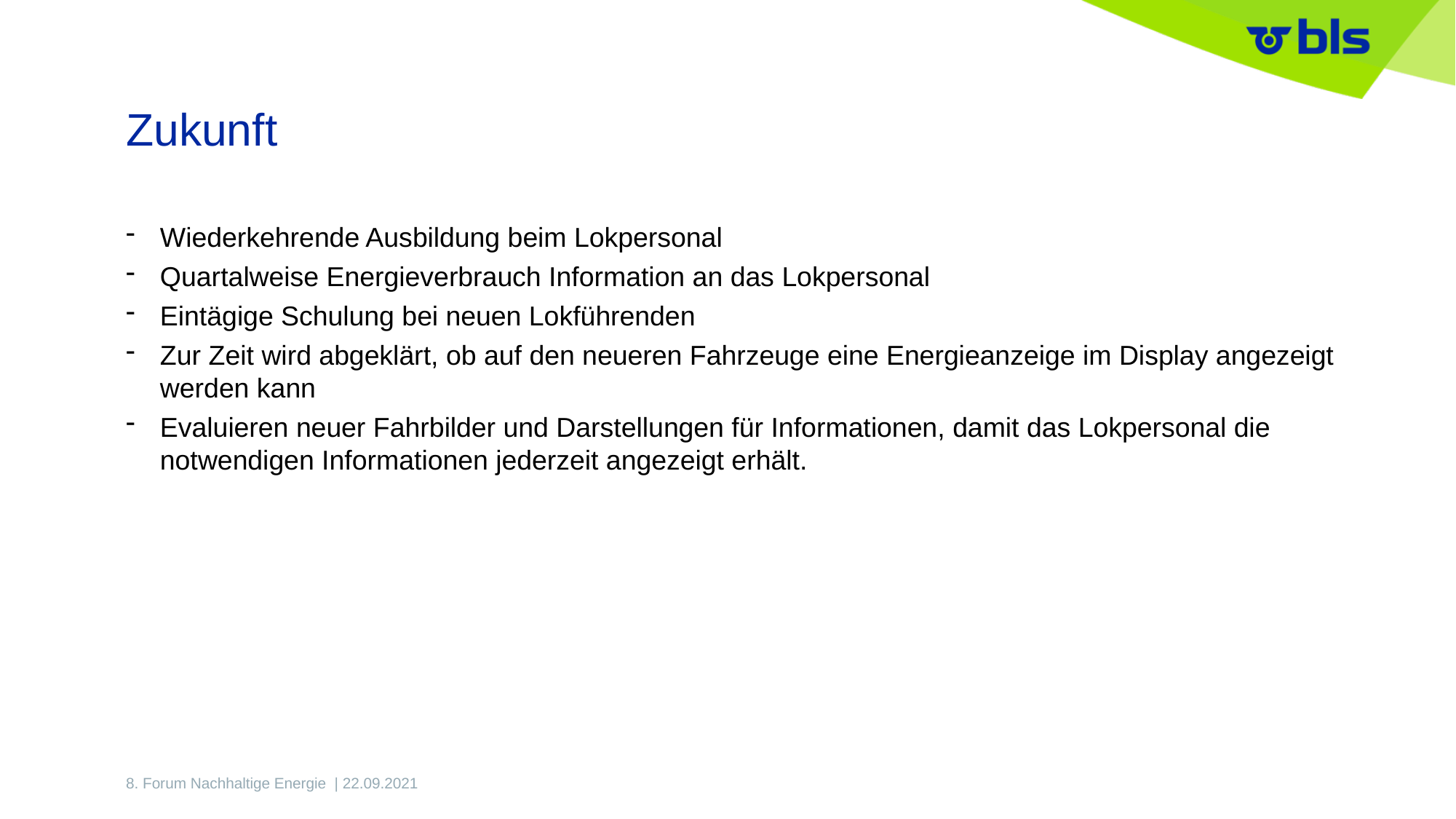

# Zukunft
Wiederkehrende Ausbildung beim Lokpersonal
Quartalweise Energieverbrauch Information an das Lokpersonal
Eintägige Schulung bei neuen Lokführenden
Zur Zeit wird abgeklärt, ob auf den neueren Fahrzeuge eine Energieanzeige im Display angezeigt werden kann
Evaluieren neuer Fahrbilder und Darstellungen für Informationen, damit das Lokpersonal die notwendigen Informationen jederzeit angezeigt erhält.

8. Forum Nachhaltige Energie  | 22.09.2021